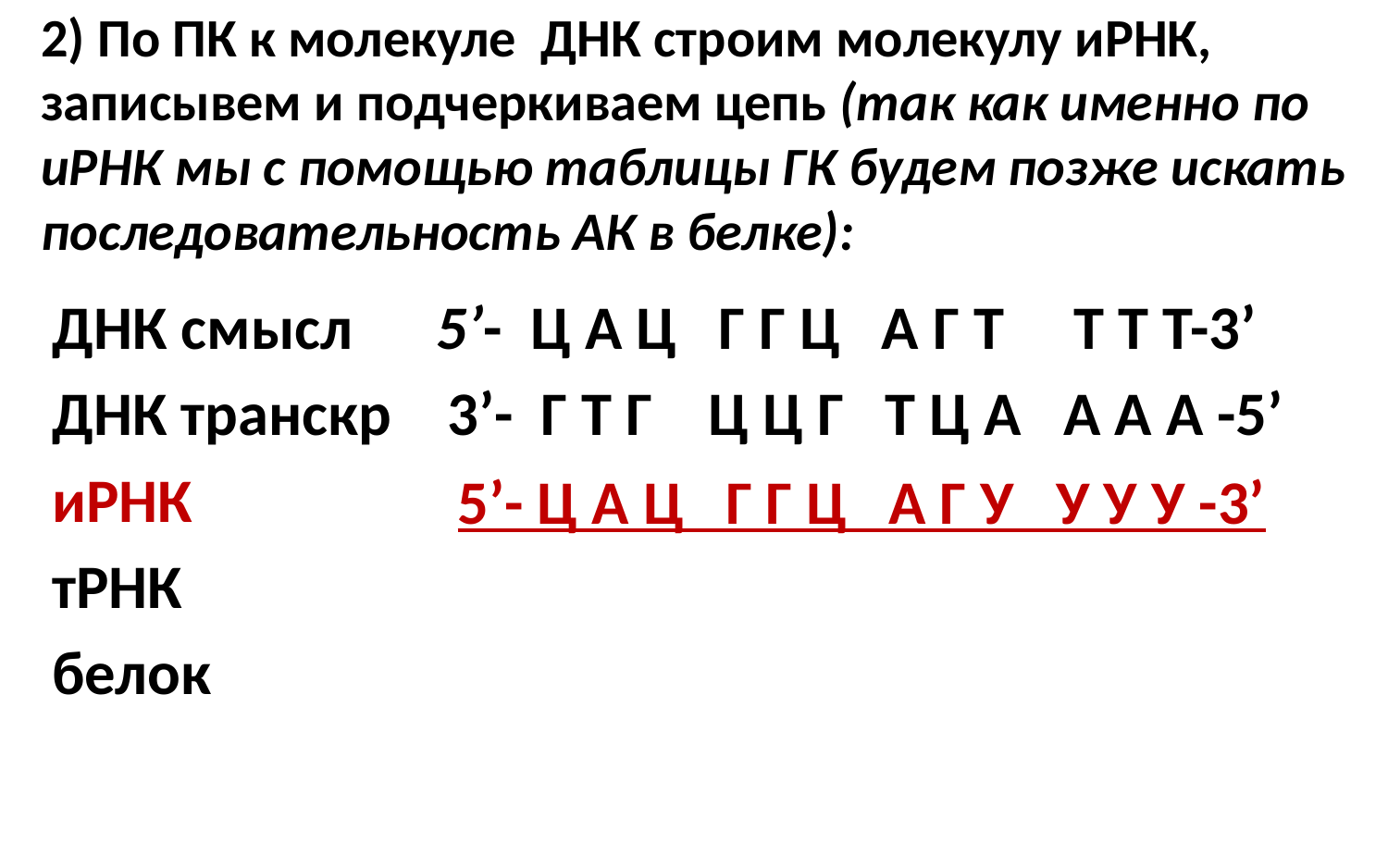

# 2) По ПК к молекуле  ДНК строим молекулу иРНК, записывем и подчеркиваем цепь (так как именно по иРНК мы с помощью таблицы ГК будем позже искать последовательность АК в белке):
ДНК смысл      5’-  Ц А Ц   Г Г Ц   А Г Т     Т Т Т-3’
ДНК транскр    3’-  Г Т Г    Ц Ц Г   Т Ц А   А А А -5’
иРНК
тРНК
белок
5’- Ц А Ц   Г Г Ц   А Г У   У У У -3’